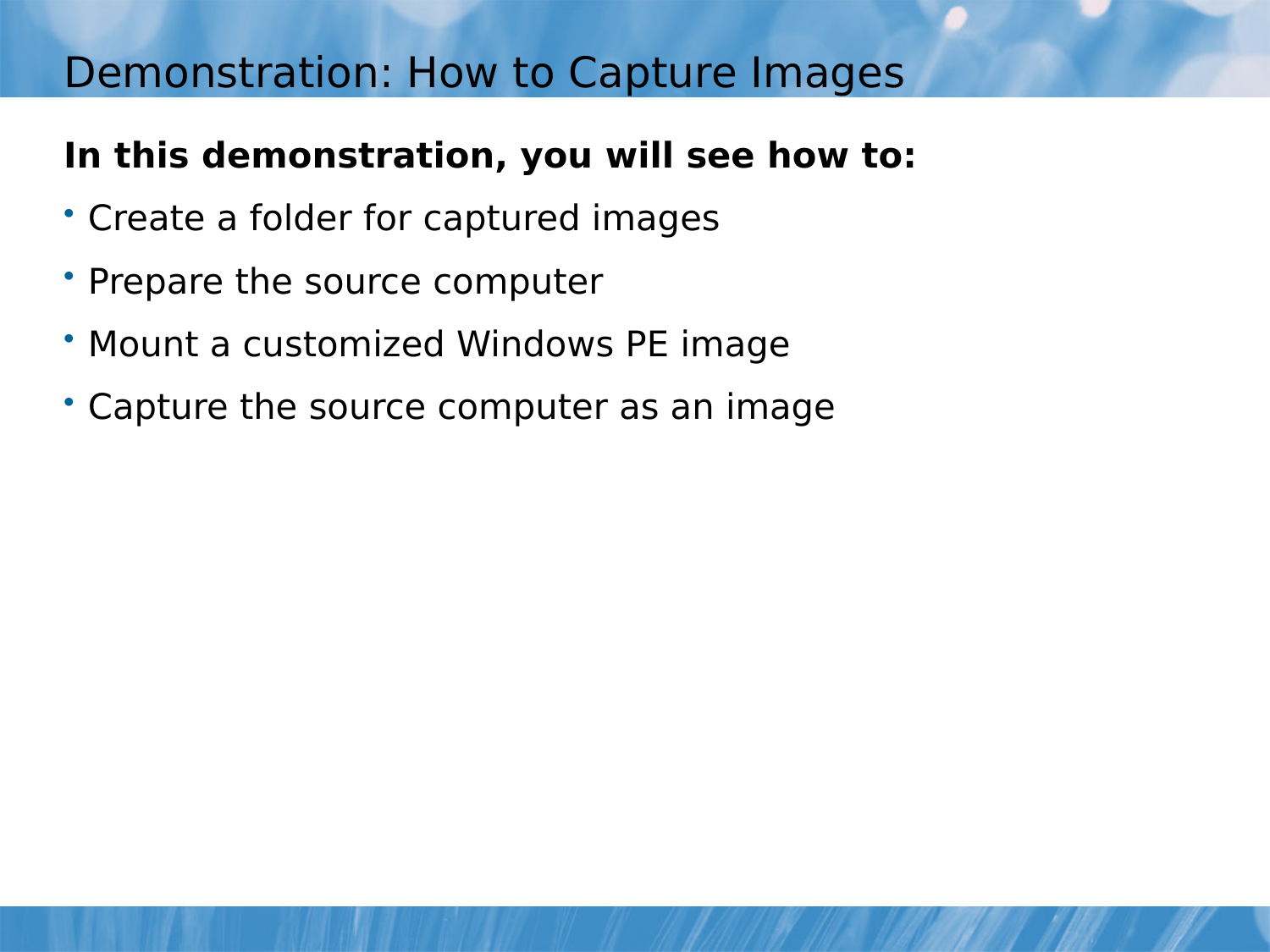

# Demonstration: How to Capture Images
In this demonstration, you will see how to:
Create a folder for captured images
Prepare the source computer
Mount a customized Windows PE image
Capture the source computer as an image